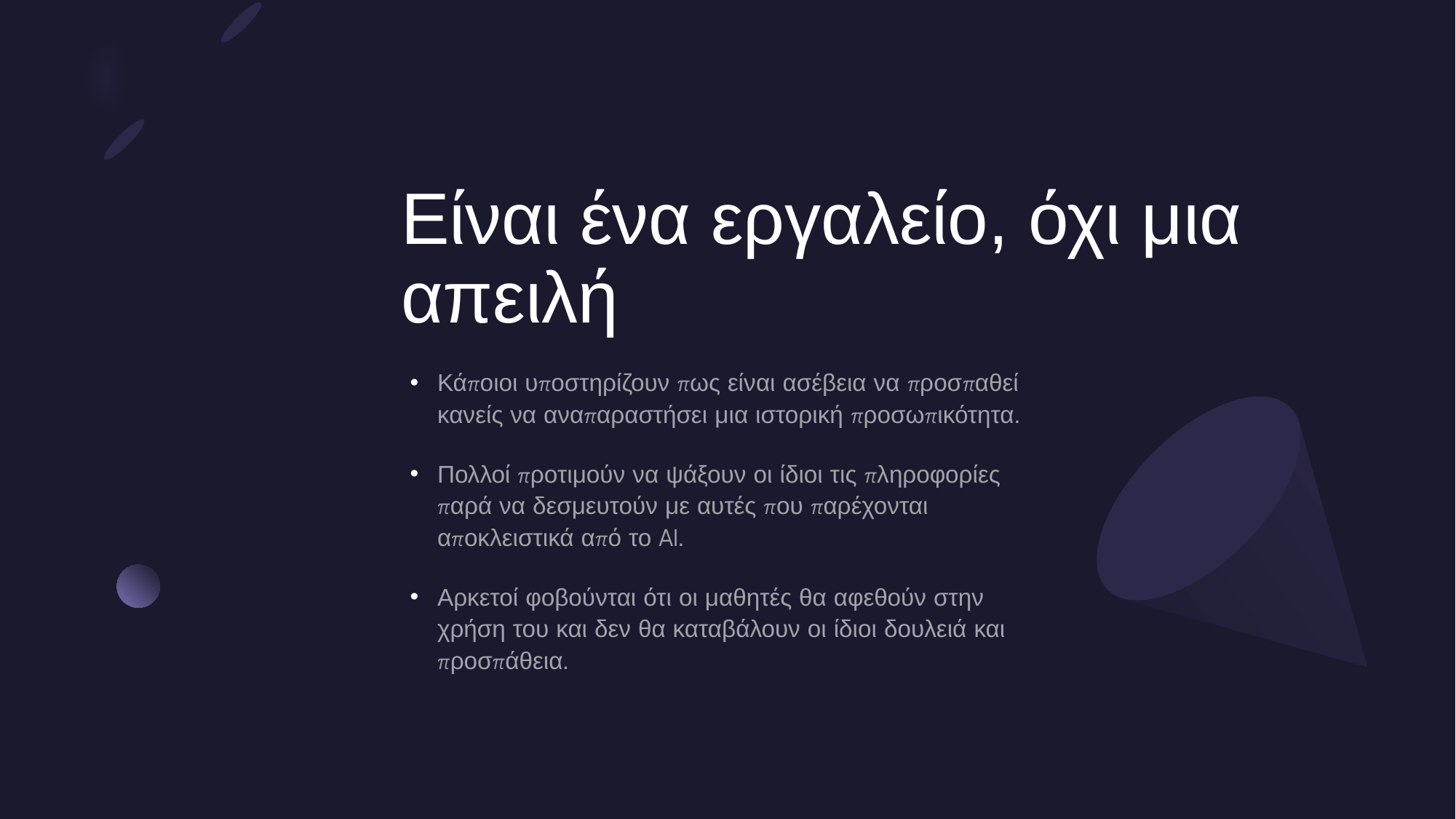

# Είναι ένα εργαλείο, όχι μια απειλή
Κάποιοι υποστηρίζουν πως είναι ασέβεια να προσπαθεί κανείς να αναπαραστήσει μια ιστορική προσωπικότητα.
Πολλοί προτιμούν να ψάξουν οι ίδιοι τις πληροφορίες παρά να δεσμευτούν με αυτές που παρέχονται αποκλειστικά από το AI.
Αρκετοί φοβούνται ότι οι μαθητές θα αφεθούν στην χρήση του και δεν θα καταβάλουν οι ίδιοι δουλειά και προσπάθεια.